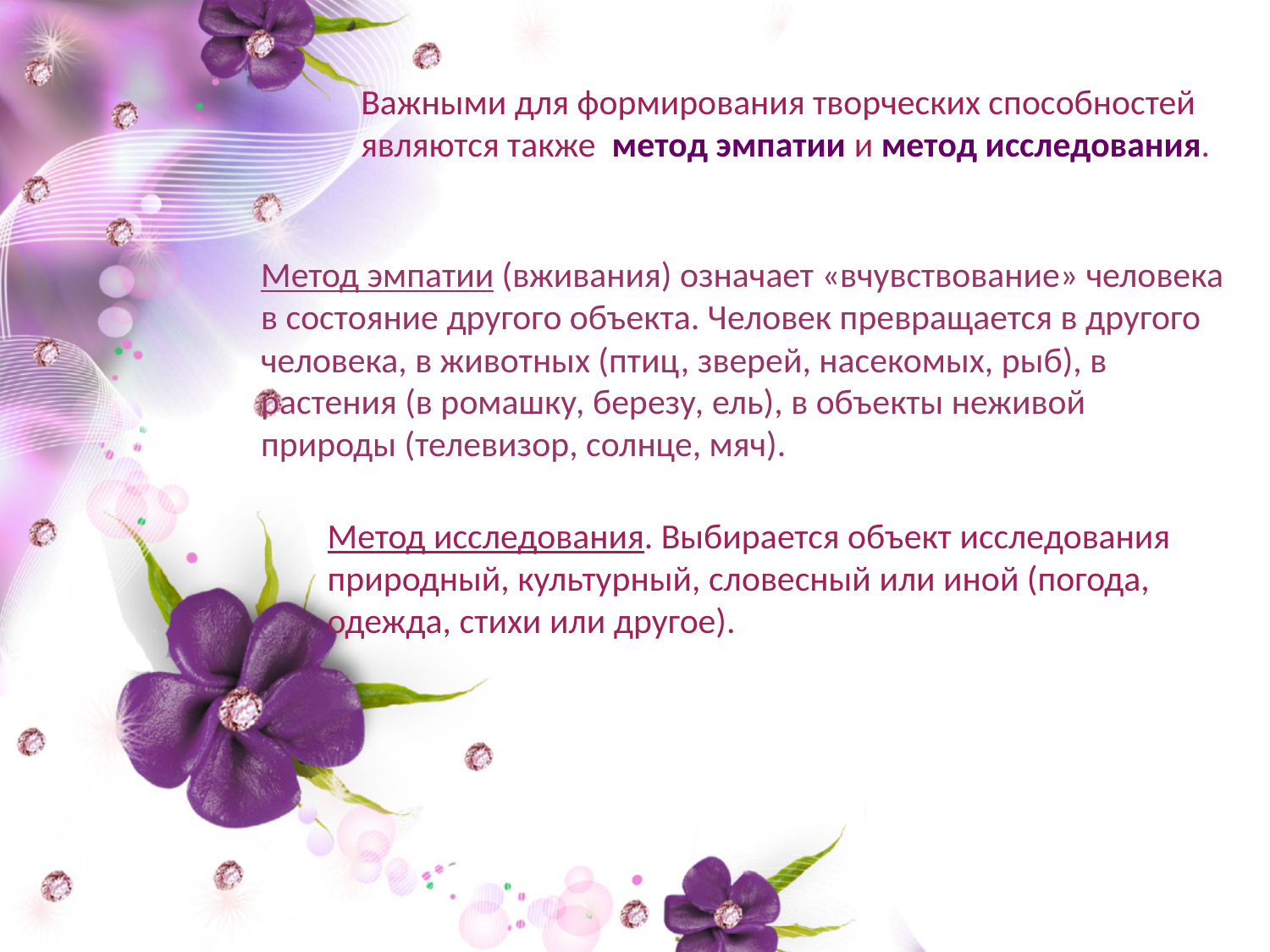

Важными для формирования творческих способностей являются также  метод эмпатии и метод исследования.
Метод эмпатии (вживания) означает «вчувствование» человека в состояние другого объекта. Человек превращается в другого человека, в животных (птиц, зверей, насекомых, рыб), в растения (в ромашку, березу, ель), в объекты неживой природы (телевизор, солнце, мяч).
Метод исследования. Выбирается объект исследования природный, культурный, словесный или иной (погода, одежда, стихи или другое).